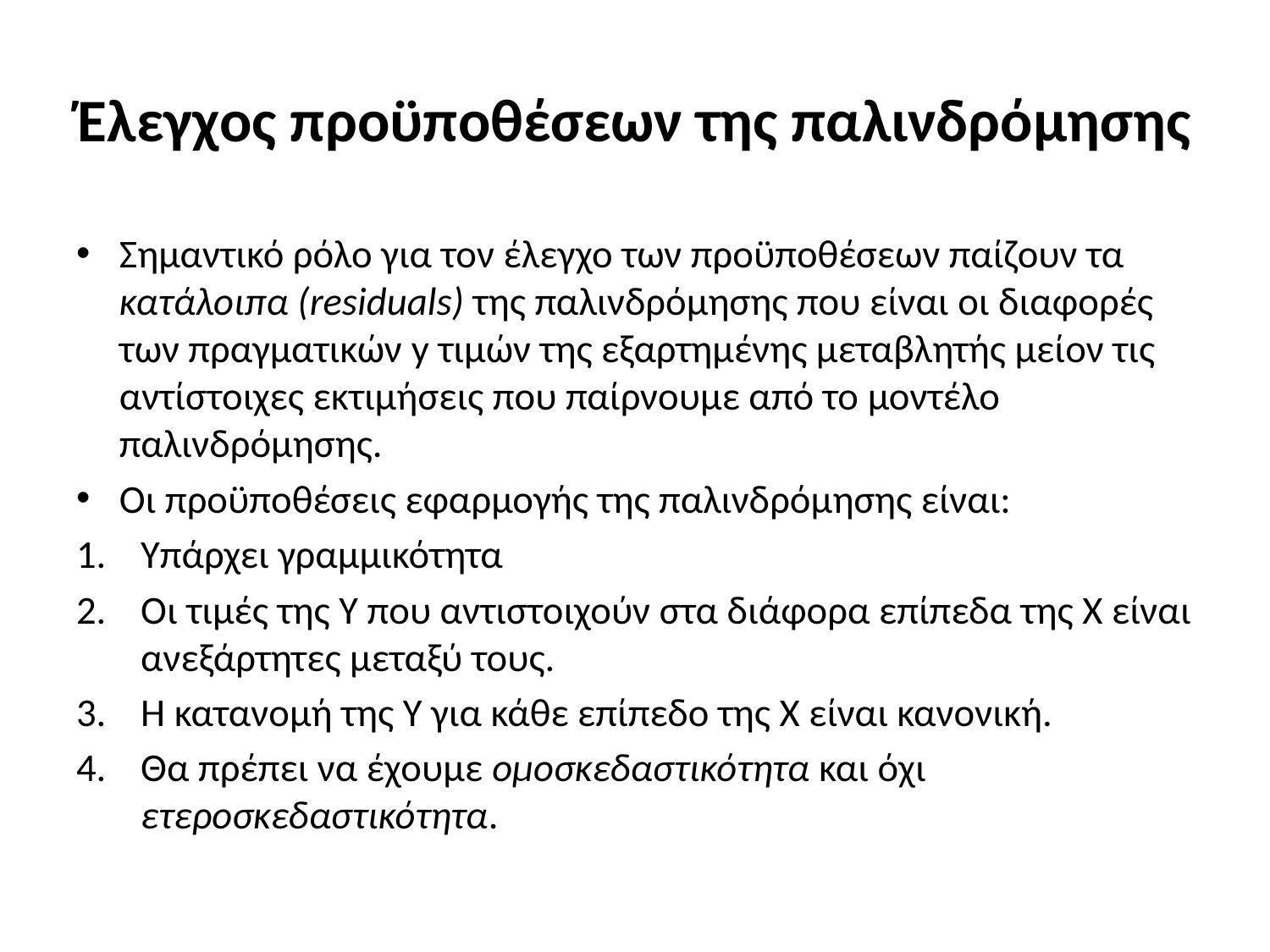

# Έλεγχος προϋποθέσεων της παλινδρόμησης
Σημαντικό ρόλο για τον έλεγχο των προϋποθέσεων παίζουν τα κατάλοιπα (residuals) της παλινδρόμησης που είναι οι διαφορές των πραγματικών y τιμών της εξαρτημένης μεταβλητής μείον τις αντίστοιχες εκτιμήσεις που παίρνουμε από το μοντέλο παλινδρόμησης.
Οι προϋποθέσεις εφαρμογής της παλινδρόμησης είναι:
Υπάρχει γραμμικότητα
Οι τιμές της Υ που αντιστοιχούν στα διάφορα επίπεδα της Χ είναι ανεξάρτητες μεταξύ τους.
Η κατανομή της Υ για κάθε επίπεδο της Χ είναι κανονική.
Θα πρέπει να έχουμε ομοσκεδαστικότητα και όχι ετεροσκεδαστικότητα.